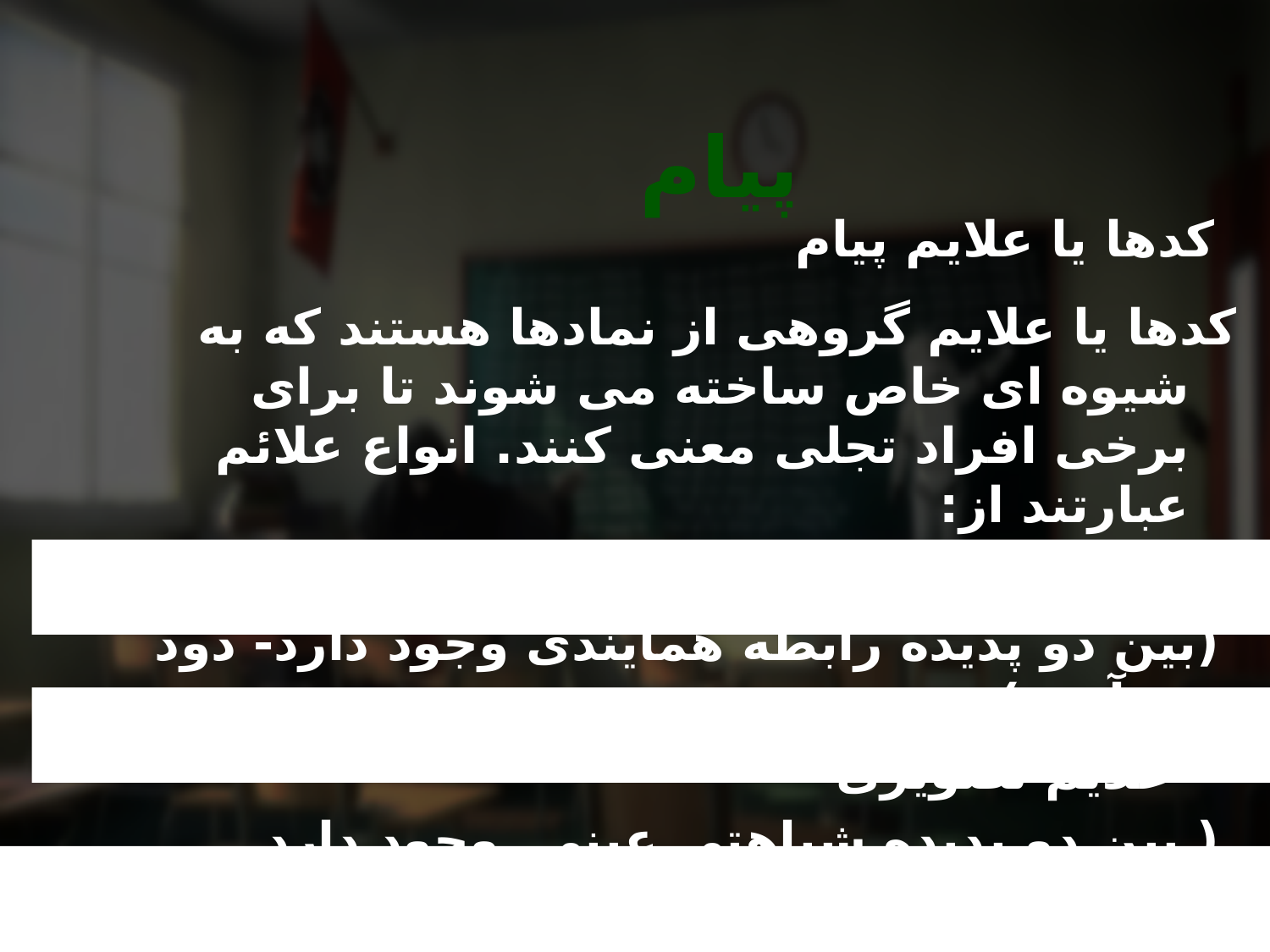

پیام
کدها یا علایم پیام
کدها یا علایم گروهی از نمادها هستند که به شیوه ای خاص ساخته می شوند تا برای برخی افراد تجلی معنی کنند. انواع علائم عبارتند از:
علایم طبیعی
 (بین دو پدیده رابطه همایندی وجود دارد- دود و آتش)
علایم تصویری
 ( بین دو پدیده شباهتی عینی  وجود دارد (تصاویر)
علایم قراردادی:
 بین دو پدیده رابطه ای قراردادی وضع شده است (علایم گفتاری، نوشتاری، علایم راهنمایی رانندگی)